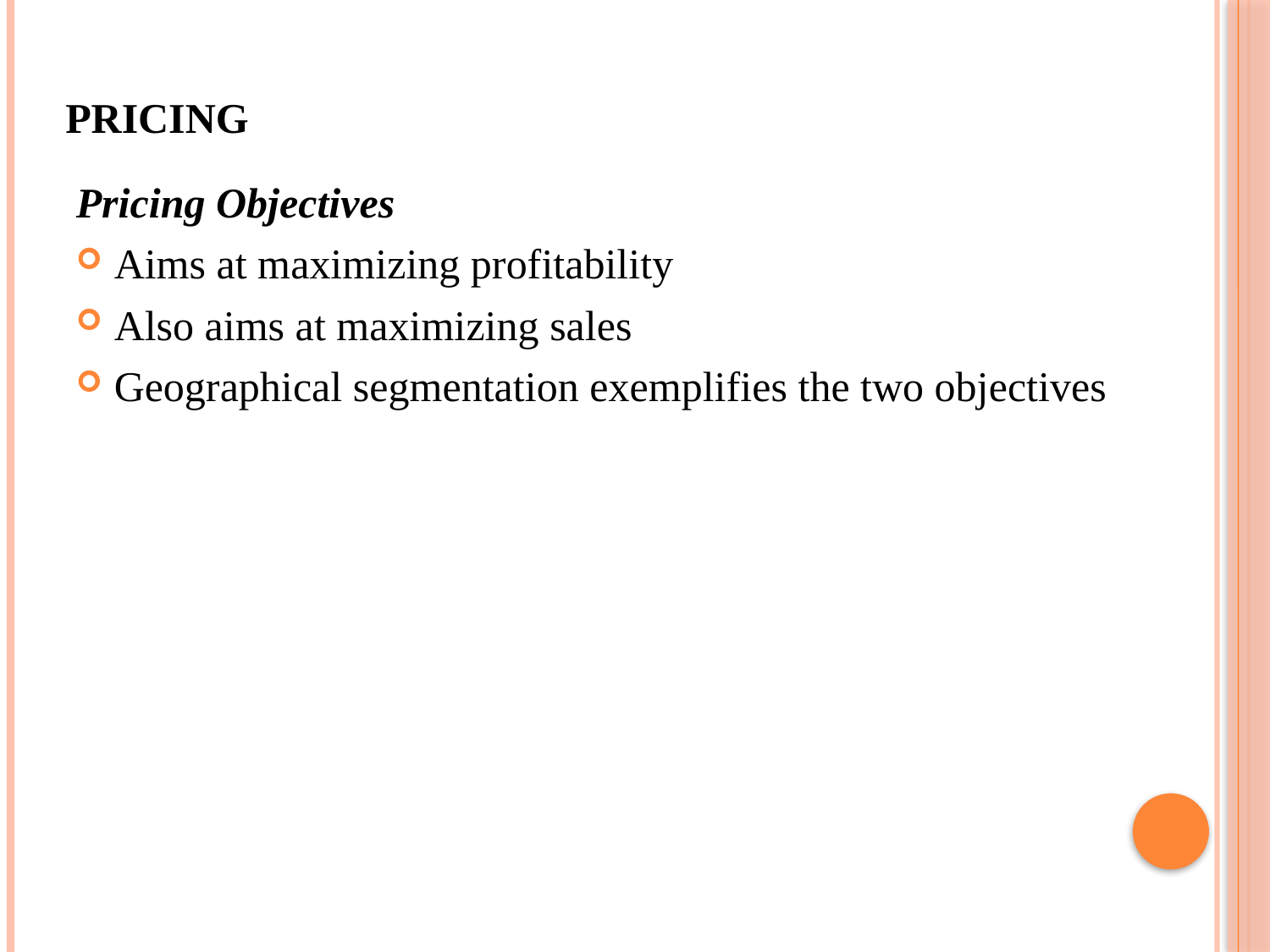

# Pricing
Pricing Objectives
Aims at maximizing profitability
Also aims at maximizing sales
Geographical segmentation exemplifies the two objectives